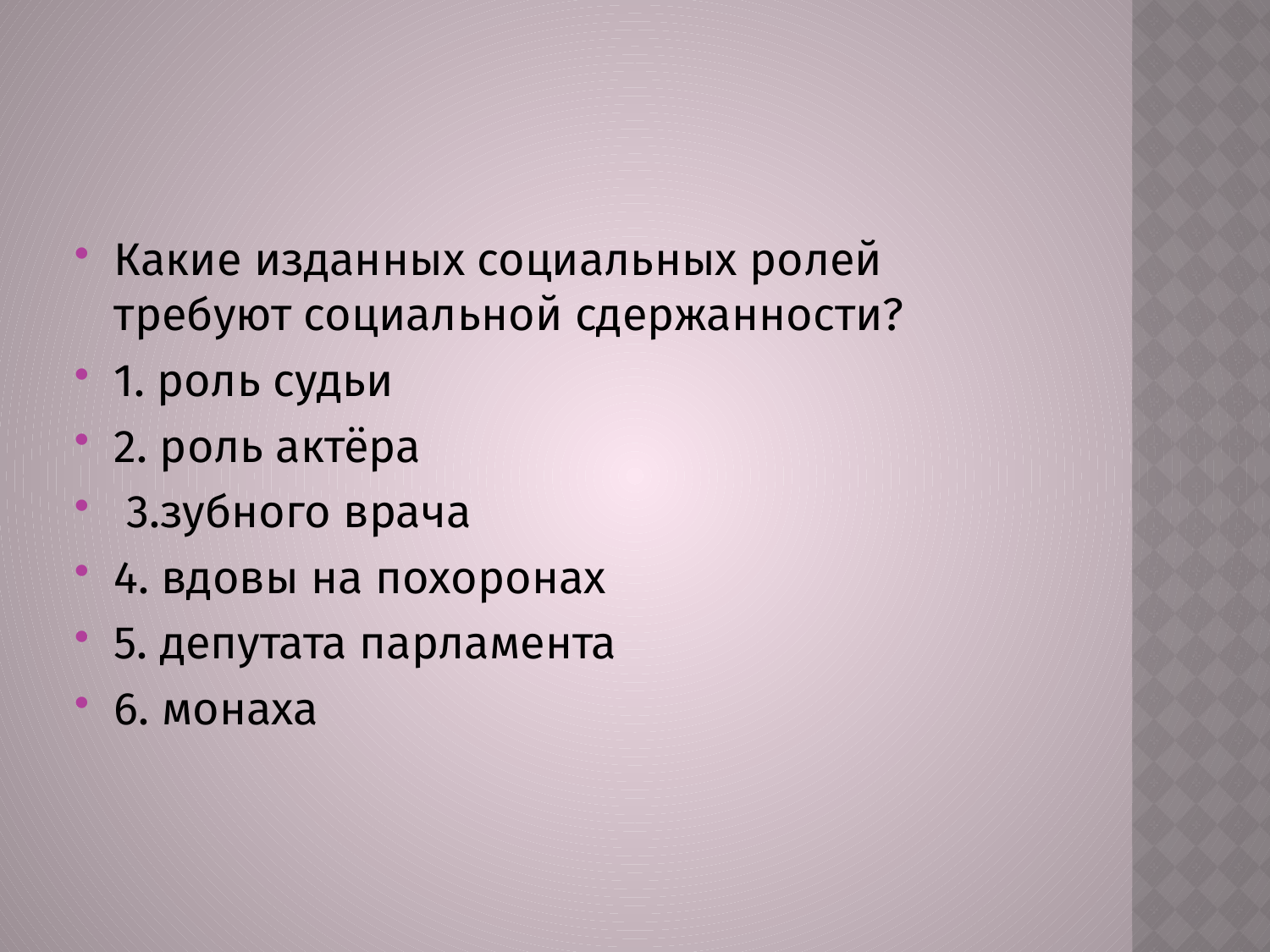

#
Какие изданных социальных ролей требуют социальной сдержанности?
1. роль судьи
2. роль актёра
 3.зубного врача
4. вдовы на похоронах
5. депутата парламента
6. монаха